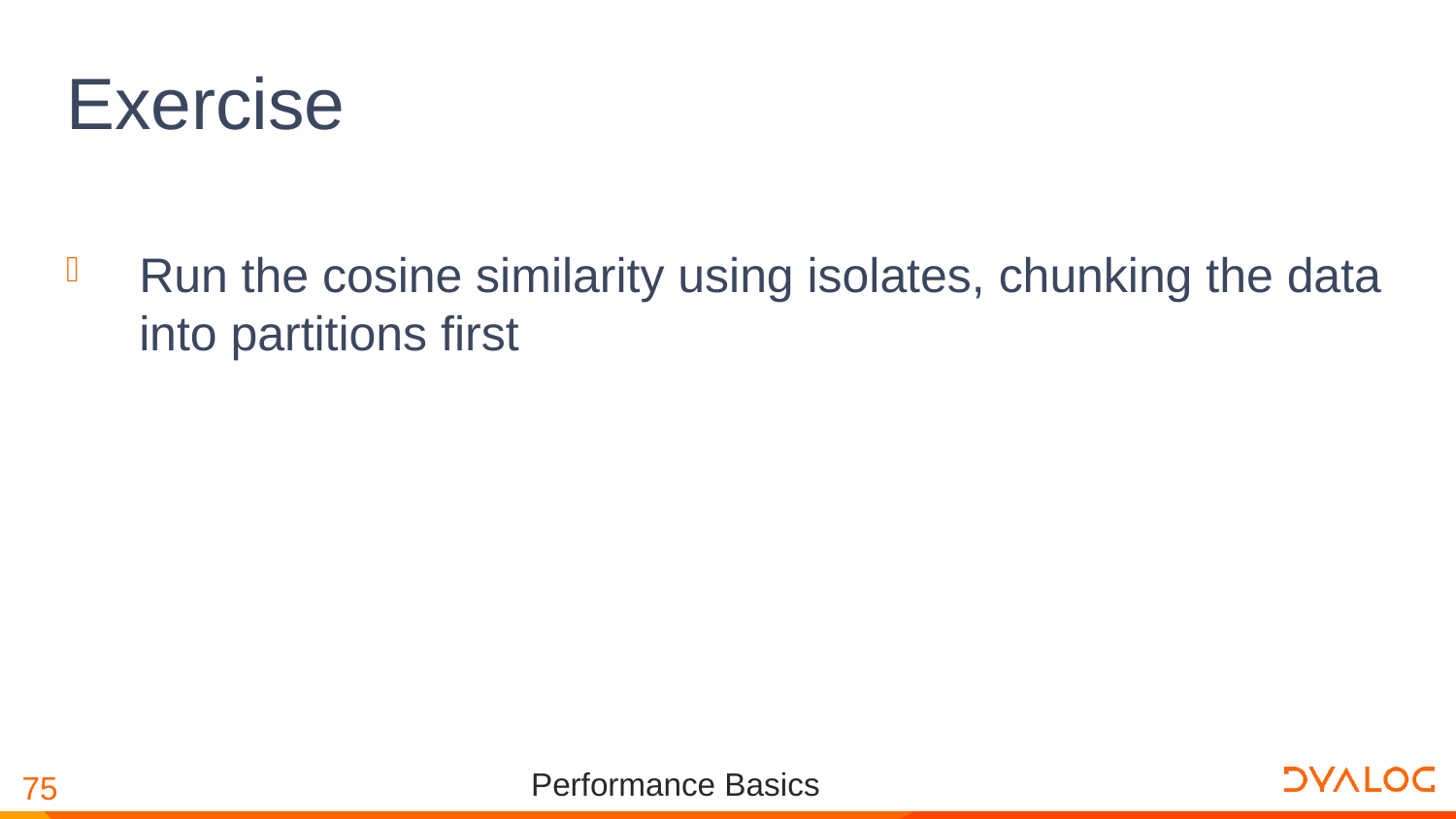

# Exercise
Run the cosine similarity using isolates, chunking the data into partitions first